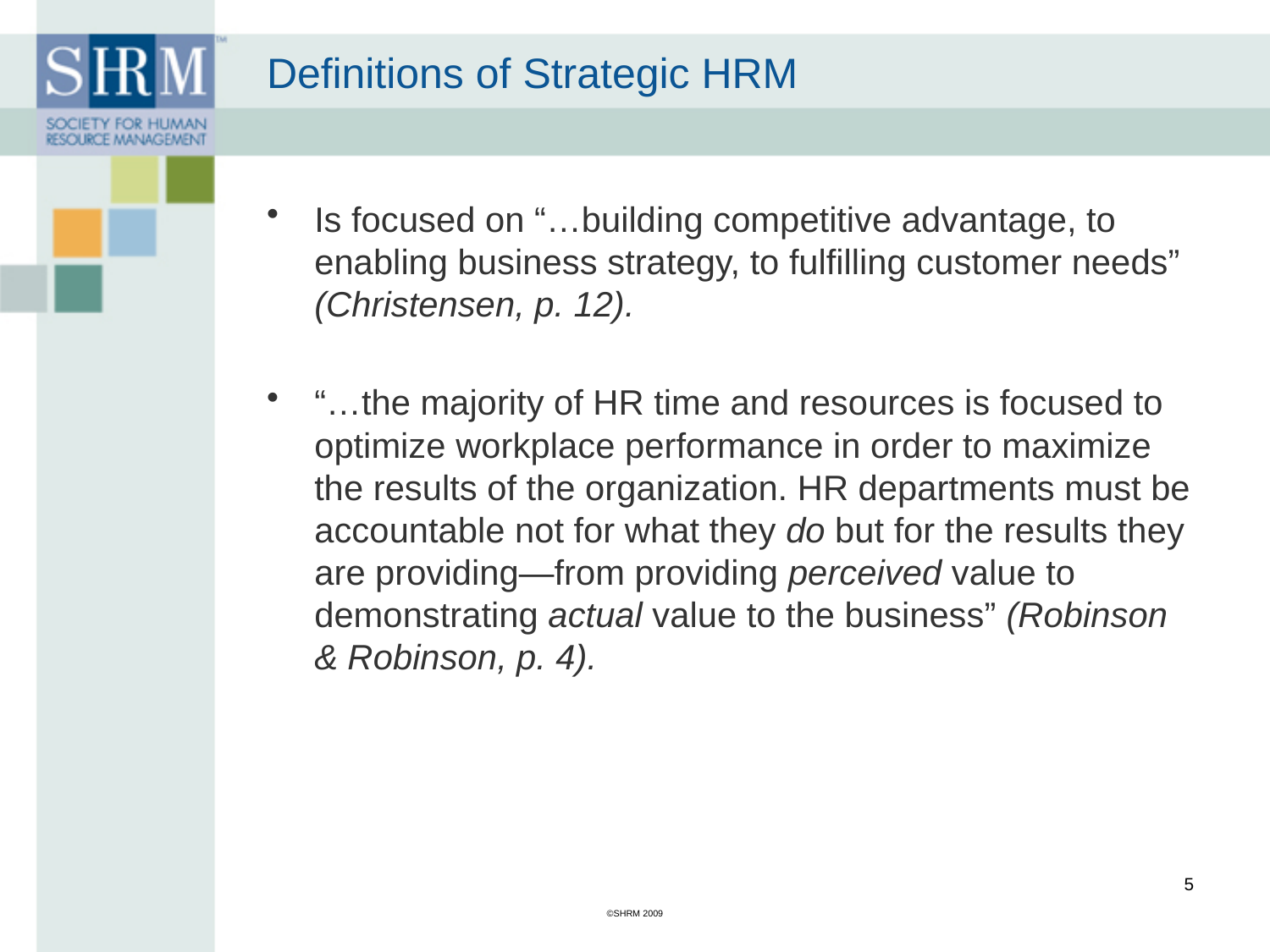

# Definitions of Strategic HRM
Is focused on “…building competitive advantage, to enabling business strategy, to fulfilling customer needs” (Christensen, p. 12).

“…the majority of HR time and resources is focused to optimize workplace performance in order to maximize the results of the organization. HR departments must be accountable not for what they do but for the results they are providing—from providing perceived value to demonstrating actual value to the business” (Robinson & Robinson, p. 4).

5
©SHRM 2009